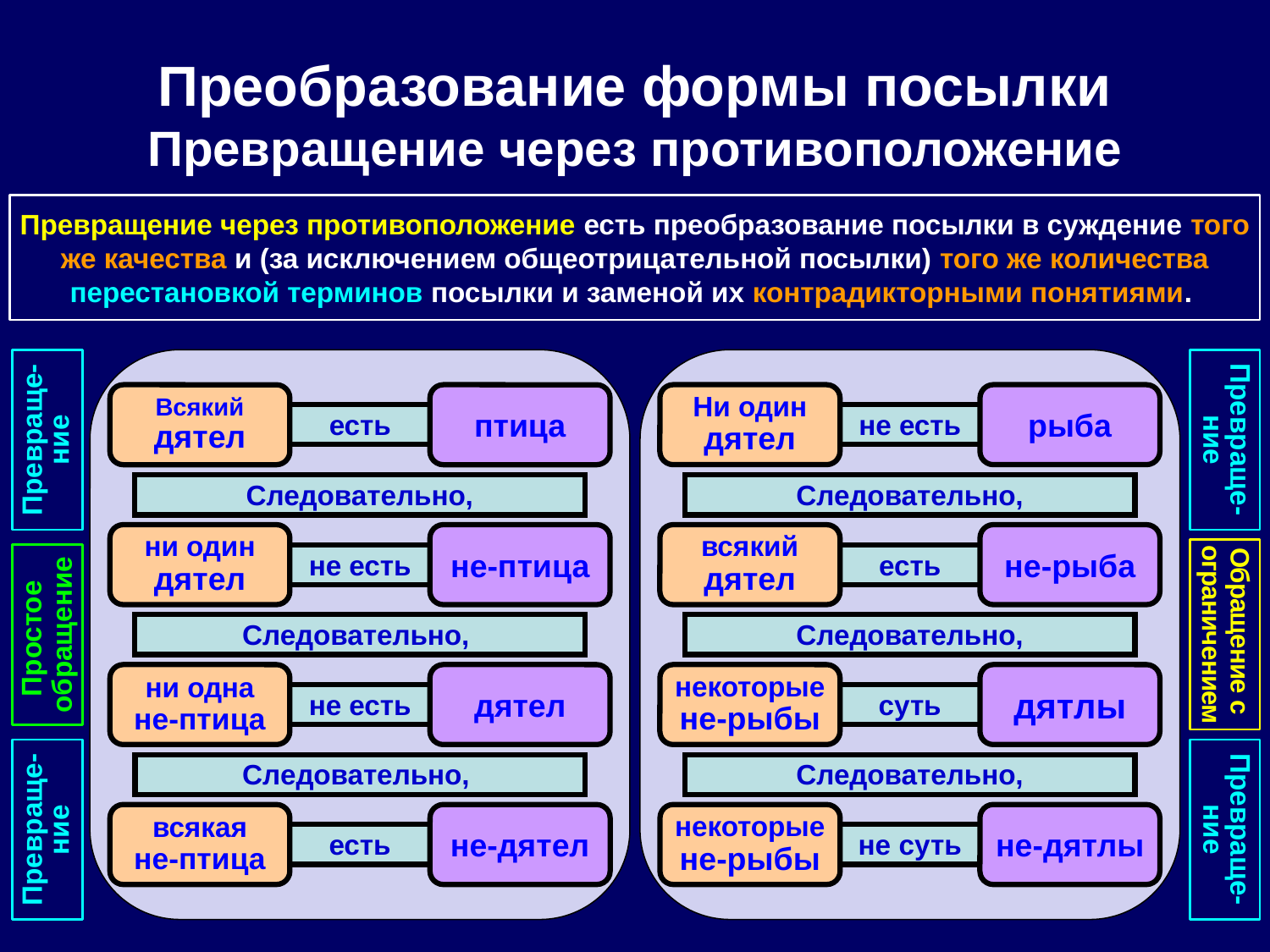

Преобразование формы посылки
Превращение через противоположение
Превращение через противоположение есть преобразование посылки в суждение того же качества и (за исключением общеотрицательной посылки) того же количества перестановкой терминов посылки и заменой их контрадикторными понятиями.

Ни один
дятел
рыба
Всякий
дятел
птица
Превраще-ние
есть
не есть
Превраще-ние
Следовательно,
Следовательно,
ни один
дятел
не-птица
всякий
дятел
не-рыба
не есть
есть
Простое
обращение
Обращение с
ограничением
Следовательно,
Следовательно,
ни одна
не-птица
дятел
некоторые
не-рыбы
дятлы
не есть
суть
Следовательно,
Следовательно,
Превраще-ние
Превраще-ние
всякая
не-птица
не-дятел
некоторые
не-рыбы
не-дятлы
есть
не суть